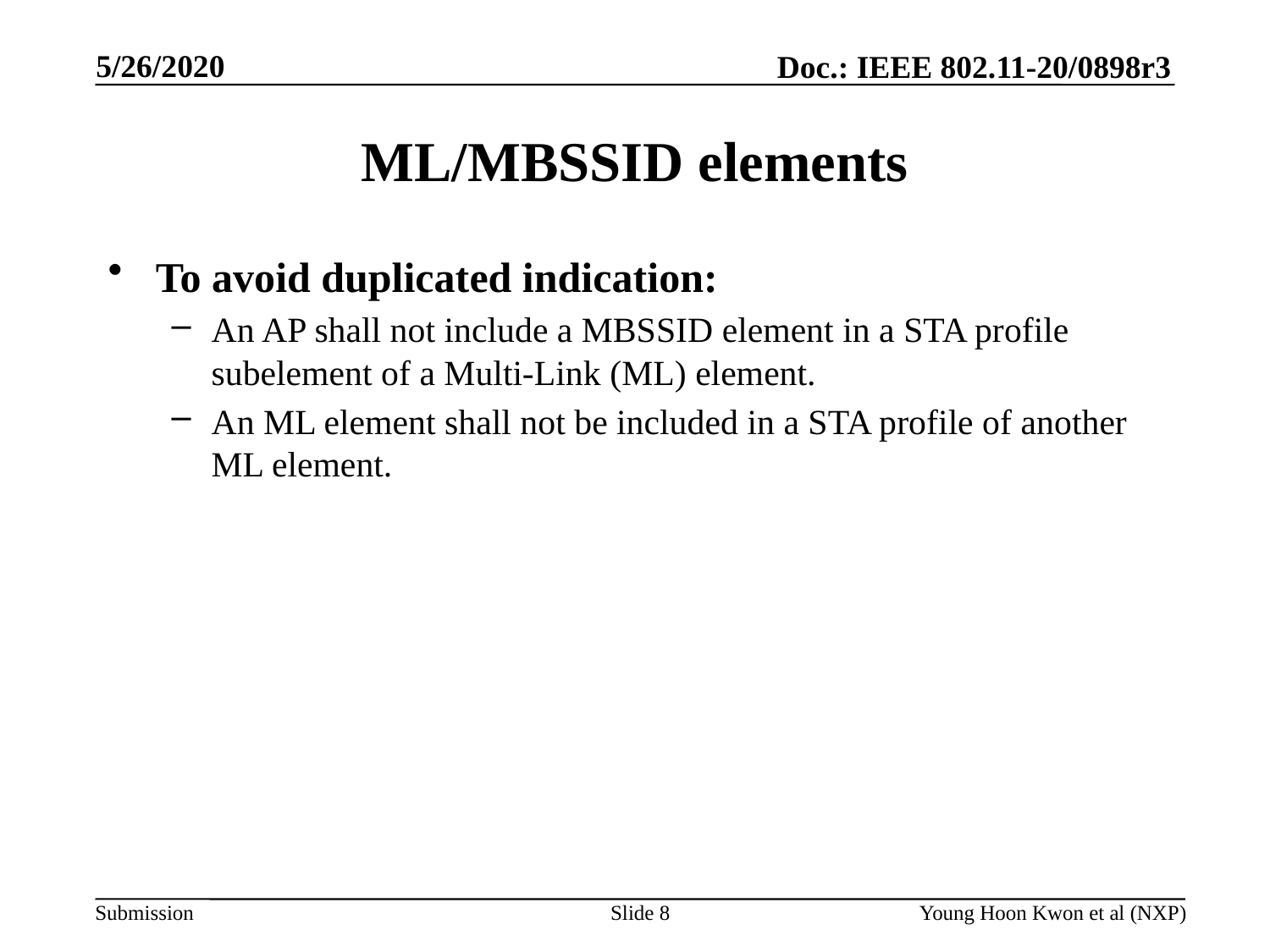

# ML/MBSSID elements
To avoid duplicated indication:
An AP shall not include a MBSSID element in a STA profile subelement of a Multi-Link (ML) element.
An ML element shall not be included in a STA profile of another ML element.

Slide 8
Young Hoon Kwon et al (NXP)